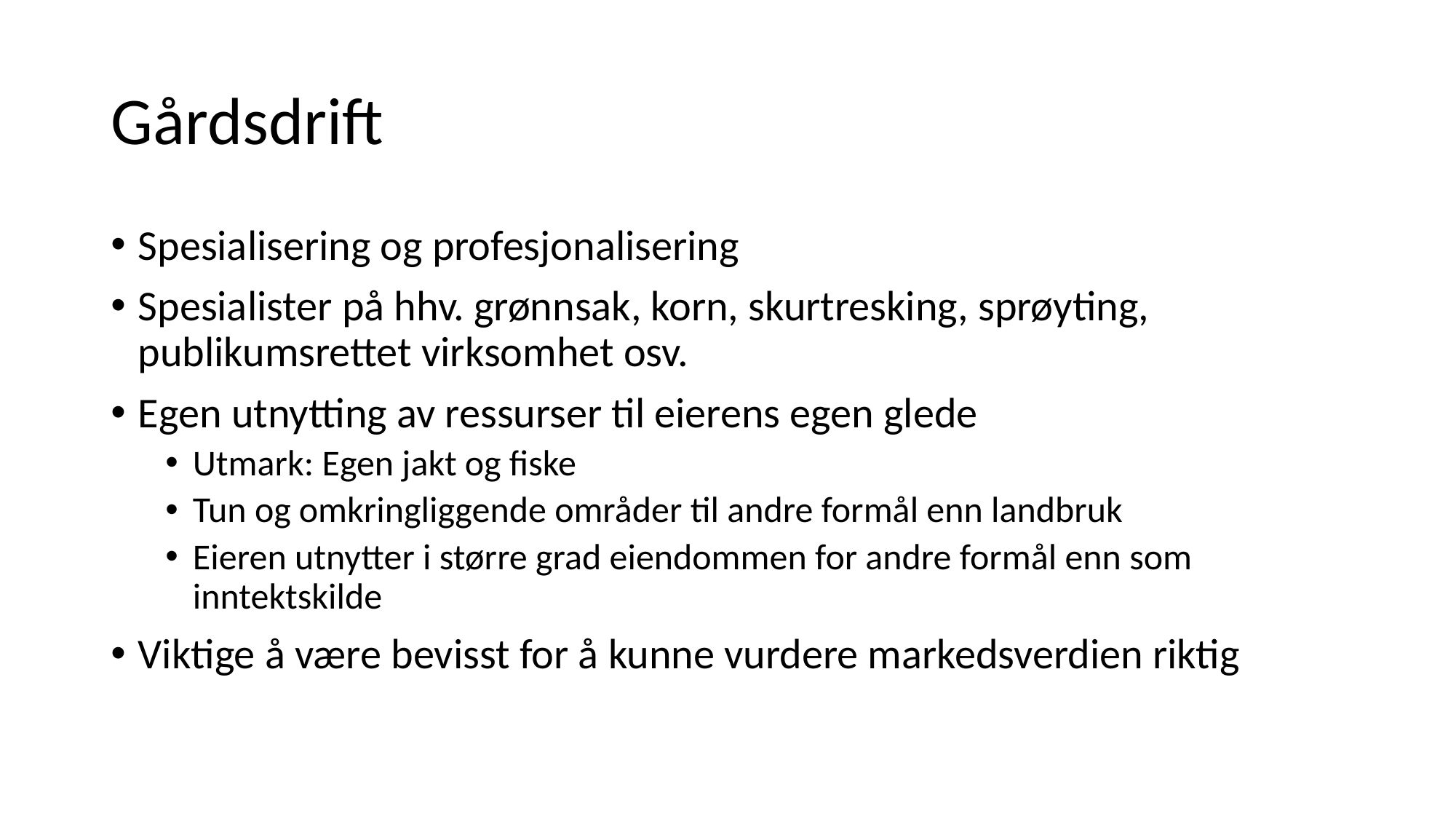

# Gårdsdrift
Spesialisering og profesjonalisering
Spesialister på hhv. grønnsak, korn, skurtresking, sprøyting, publikumsrettet virksomhet osv.
Egen utnytting av ressurser til eierens egen glede
Utmark: Egen jakt og fiske
Tun og omkringliggende områder til andre formål enn landbruk
Eieren utnytter i større grad eiendommen for andre formål enn som inntektskilde
Viktige å være bevisst for å kunne vurdere markedsverdien riktig